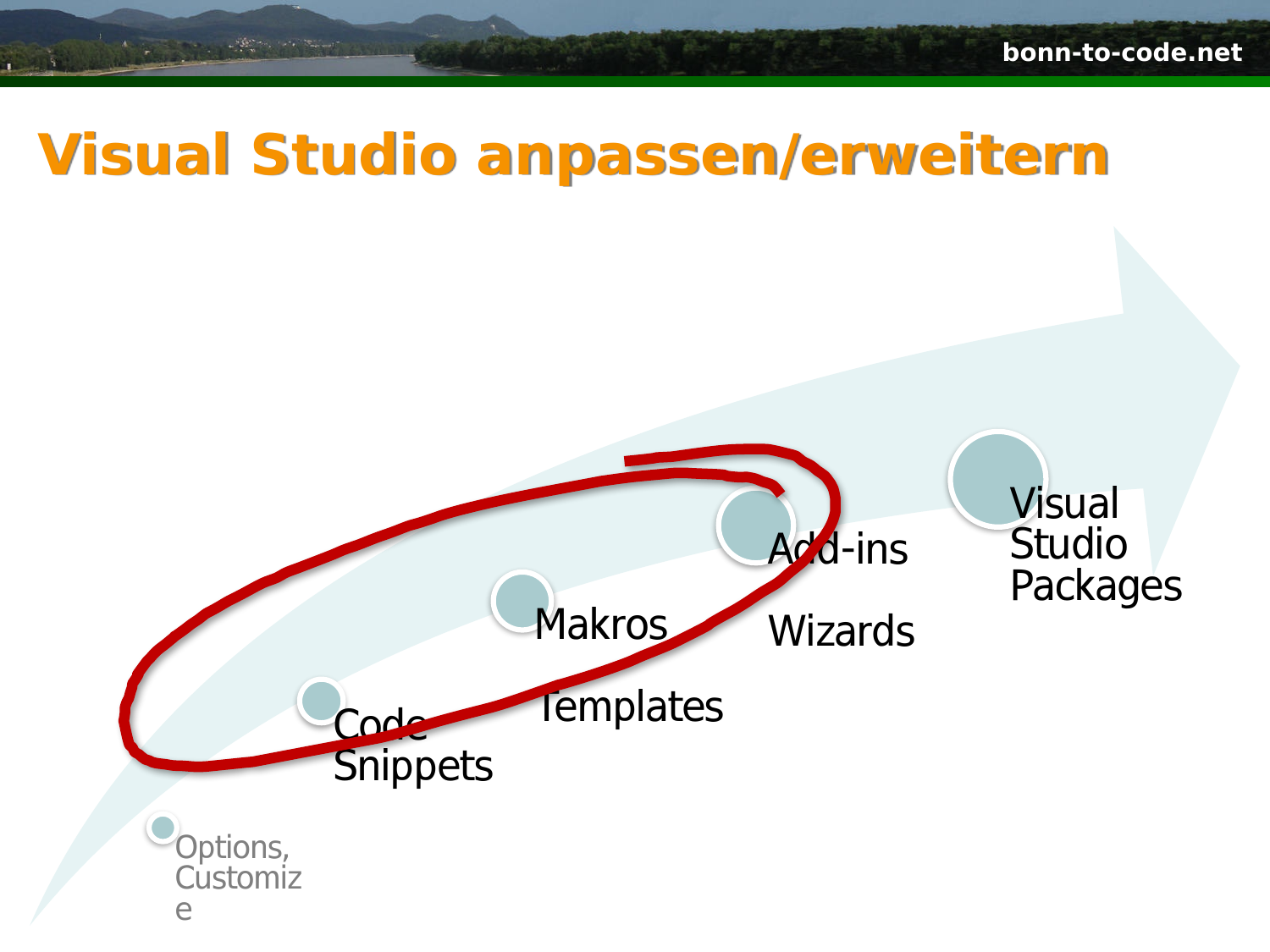

# Visual Studio anpassen/erweitern
Code Snippets
Add-ins
Wizards
Options, Customize
Visual Studio Packages
Makros
Templates